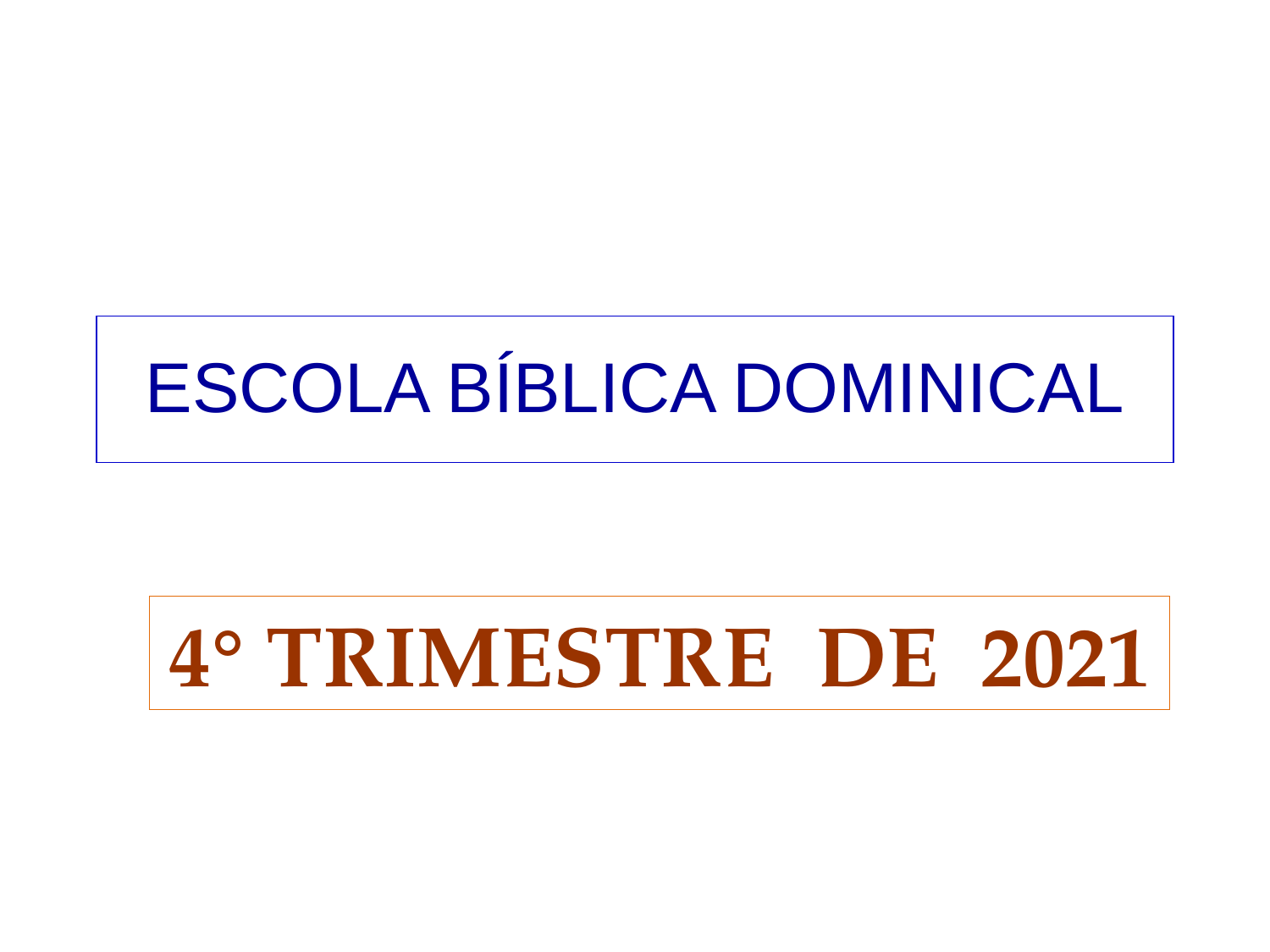

ESCOLA BÍBLICA DOMINICAL
4° TRIMESTRE  DE  2021